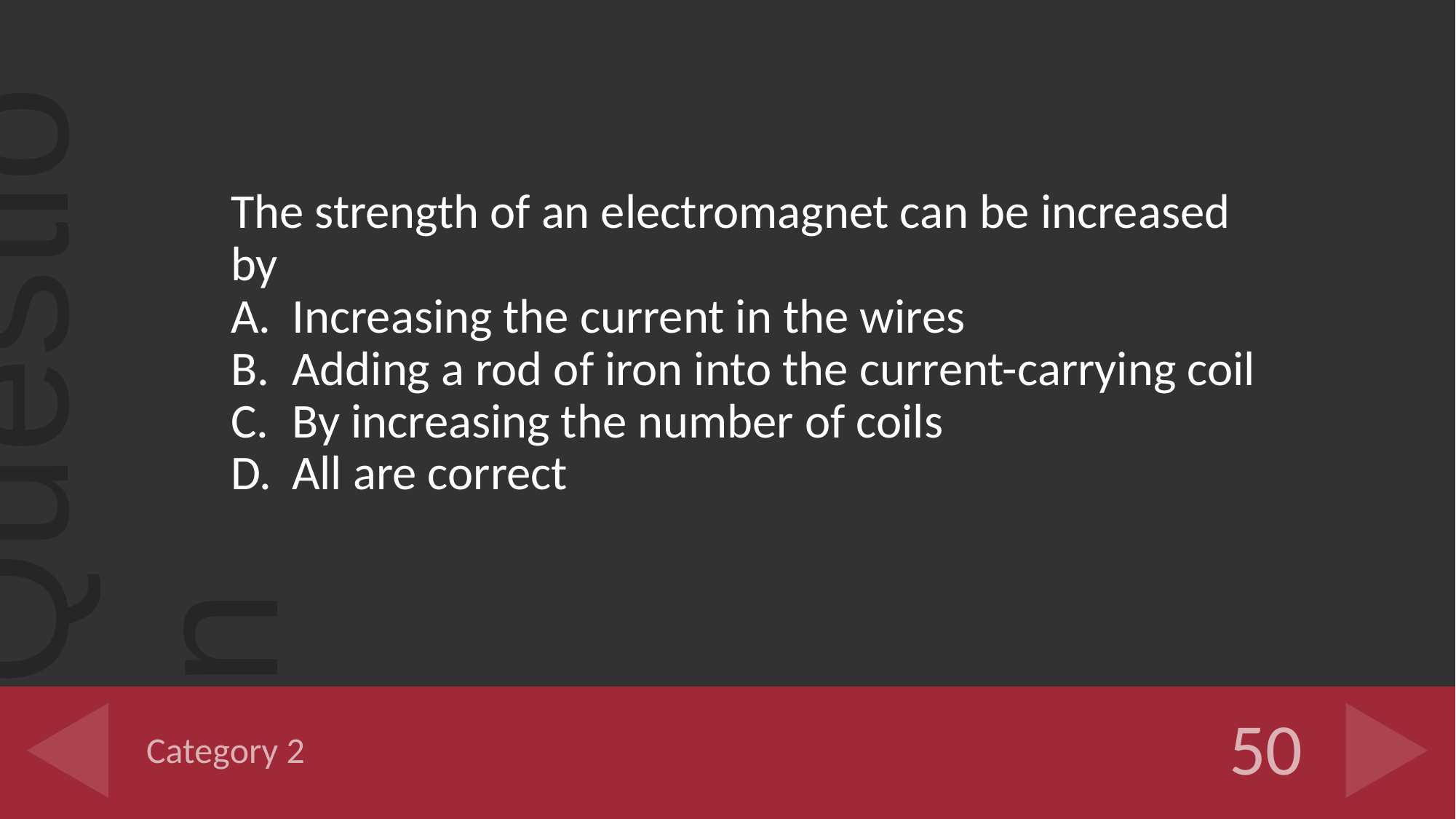

The strength of an electromagnet can be increased by
Increasing the current in the wires
Adding a rod of iron into the current-carrying coil
By increasing the number of coils
All are correct
# Category 2
50